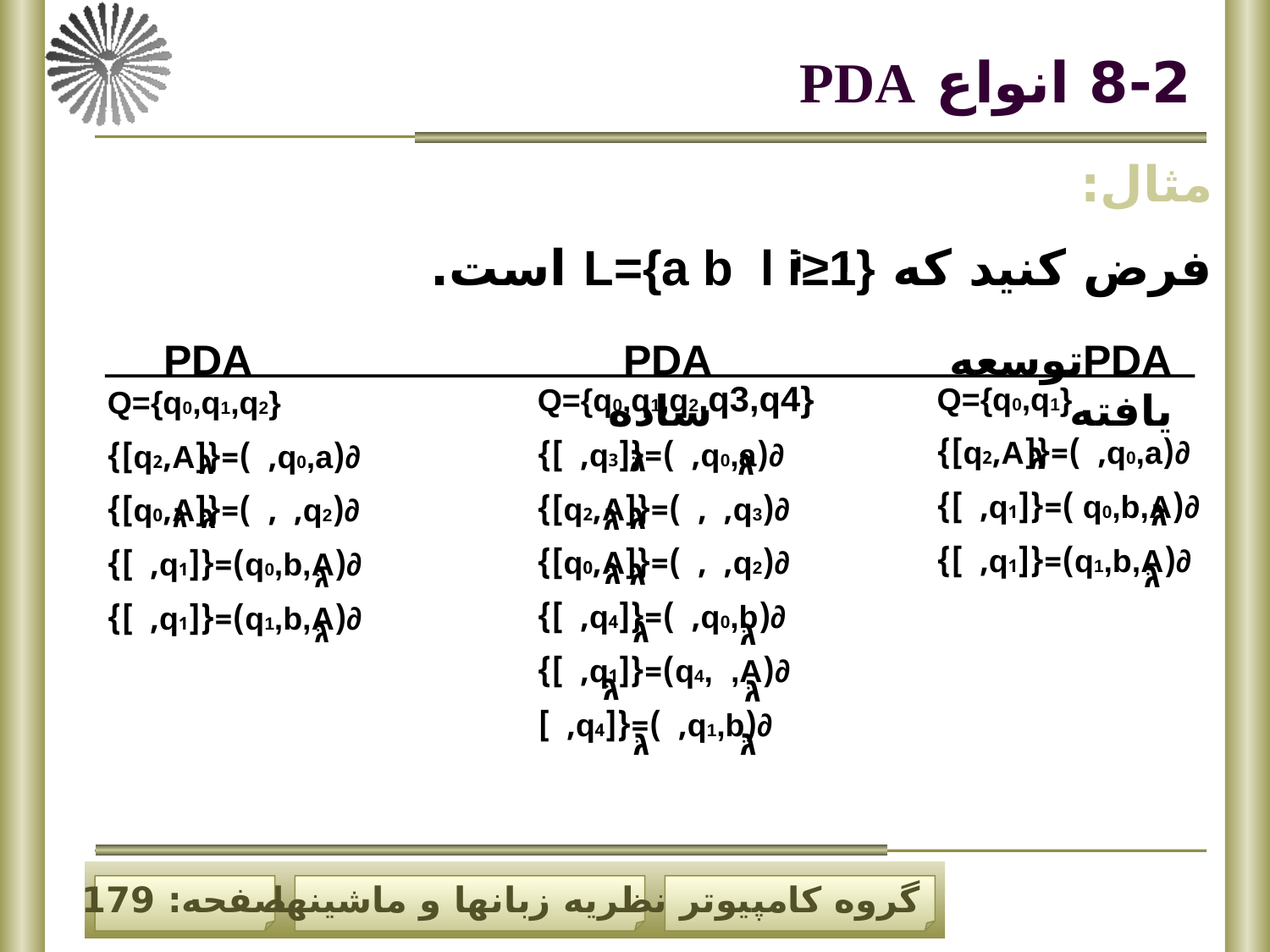

# 8-2 انواع PDA
مثال:
فرض کنید که L={a b  l i≥1} است.
i     i
PDA
PDA ساده
PDAتوسعه یافته
Q={q0,q1,q2,q3,q4}
∂(q0,a,  )={[q3,  ]}
∂(q3,  ,  )={[q2,A]}
∂(q2,  ,  )={[q0,A]}
∂(q0,b,  )={[q4,  ]}
∂(q4,  ,A)={[q1,  ]}
∂(q1,b,  )={[q4,  ]
גּ
גּ
גּ
גּ
גּ
גּ
גּ
גּ
גּ
גּ
גּ
גּ
Q={q0,q1}
∂(q0,a,  )={[q2,A]}
∂(q0,b,A )={[q1,  ]}
∂(q1,b,A)={[q1,  ]}
גּ
גּ
גּ
Q={q0,q1,q2}
∂(q0,a,  )={[q2,A]}
∂(q2,  ,  )={[q0,A]}
∂(q0,b,A)={[q1,  ]}
∂(q1,b,A)={[q1,  ]}
גּ
גּ
גּ
גּ
גּ